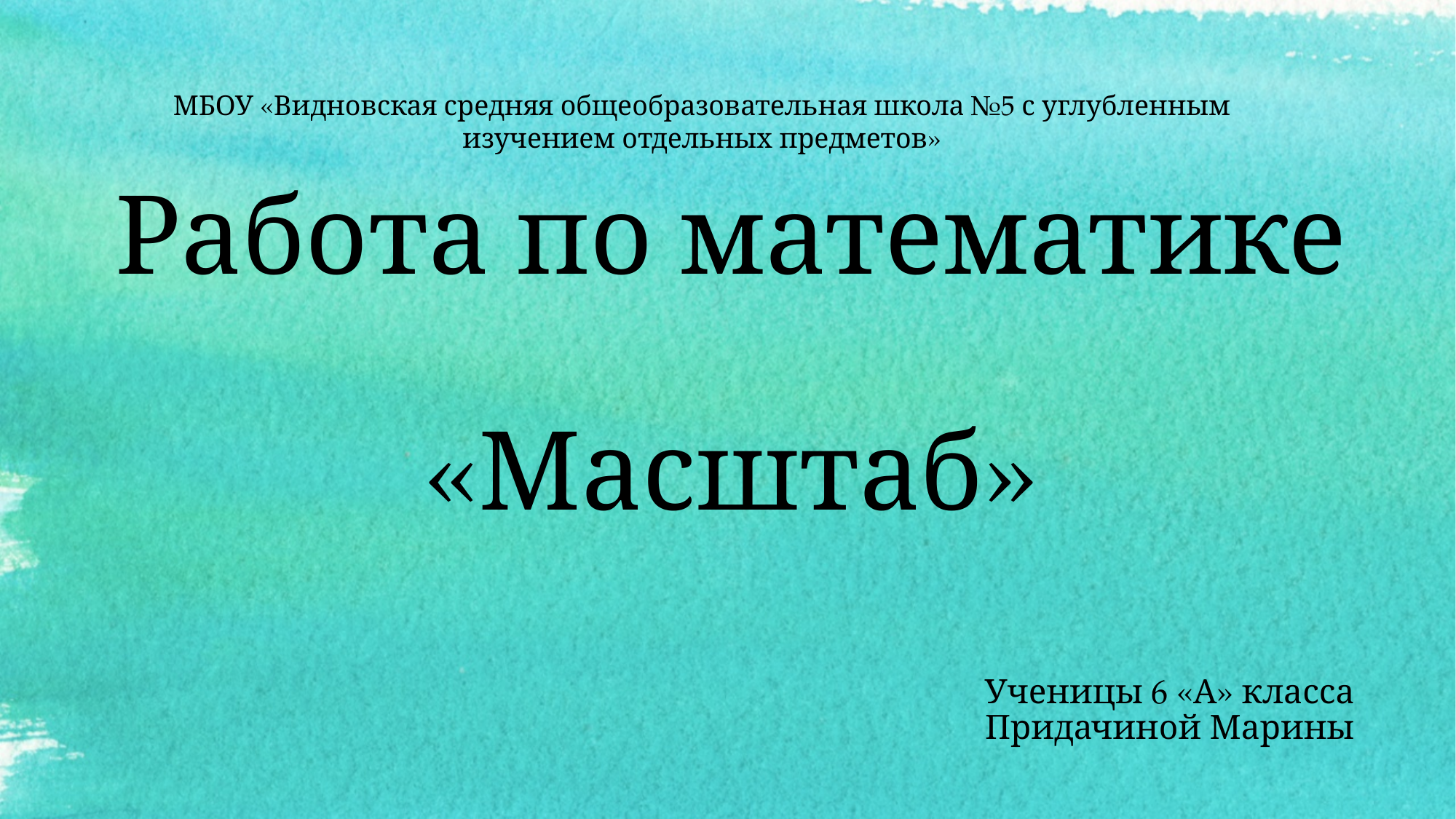

МБОУ «Видновская средняя общеобразовательная школа №5 с углубленным изучением отдельных предметов»
# Работа по математике «Масштаб»
Ученицы 6 «А» класса
Придачиной Марины